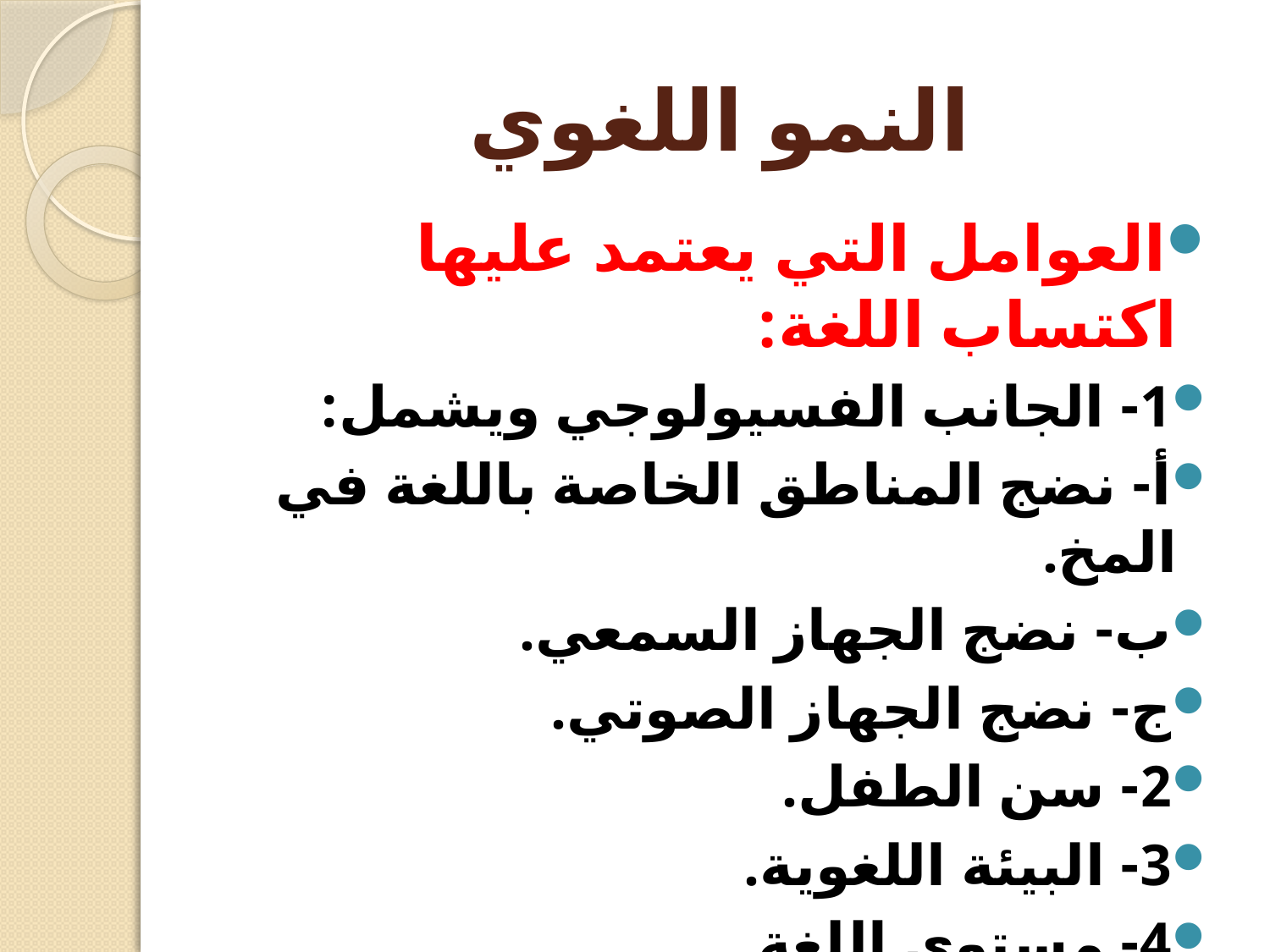

# النمو اللغوي
العوامل التي يعتمد عليها اكتساب اللغة:
1- الجانب الفسيولوجي ويشمل:
أ- نضج المناطق الخاصة باللغة في المخ.
ب- نضج الجهاز السمعي.
ج- نضج الجهاز الصوتي.
2- سن الطفل.
3- البيئة اللغوية.
4- مستوى اللغة.